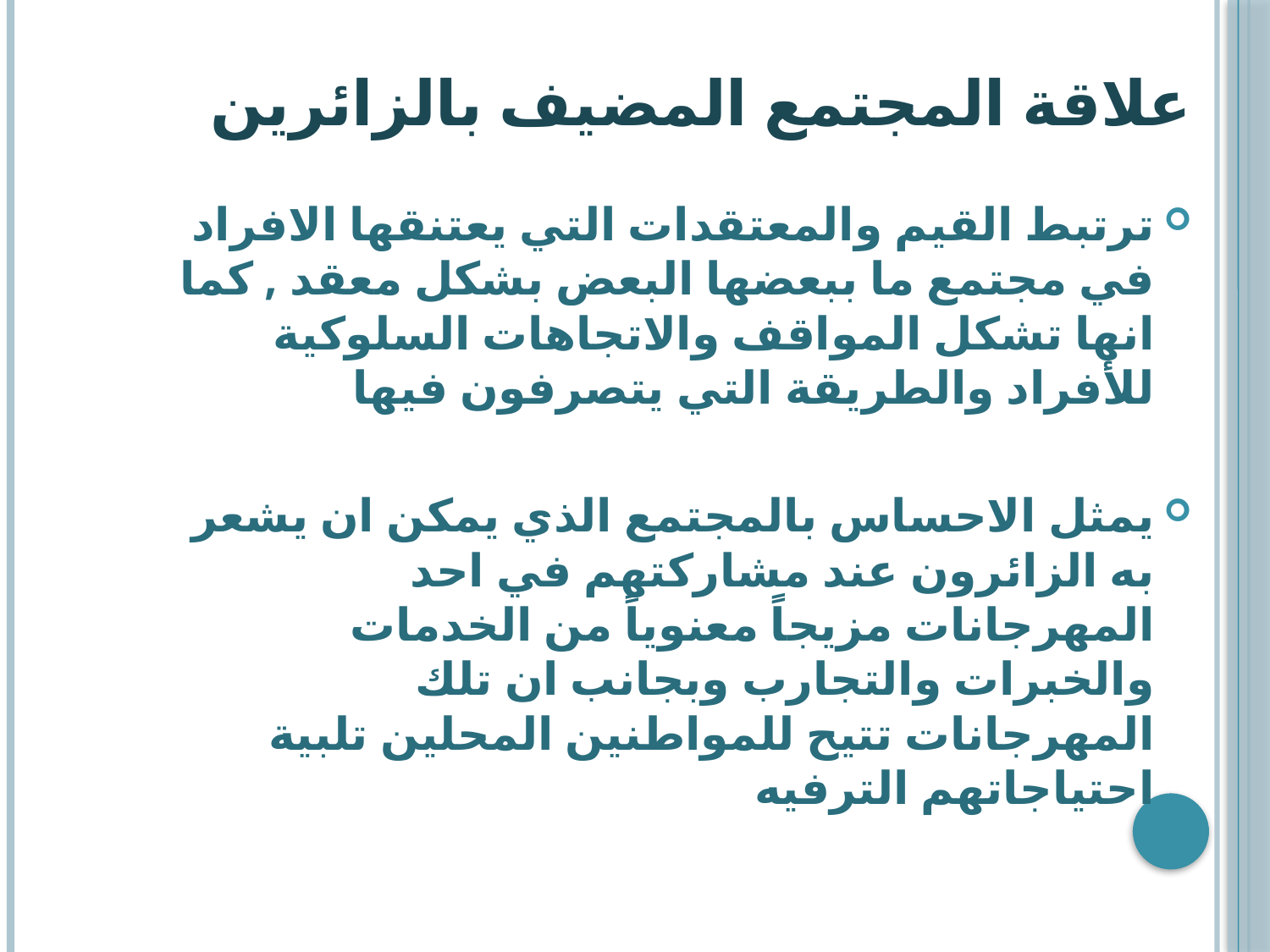

# علاقة المجتمع المضيف بالزائرين
ترتبط القيم والمعتقدات التي يعتنقها الافراد في مجتمع ما ببعضها البعض بشكل معقد , كما انها تشكل المواقف والاتجاهات السلوكية للأفراد والطريقة التي يتصرفون فيها

يمثل الاحساس بالمجتمع الذي يمكن ان يشعر به الزائرون عند مشاركتهم في احد المهرجانات مزيجاً معنوياً من الخدمات والخبرات والتجارب وبجانب ان تلك المهرجانات تتيح للمواطنين المحلين تلبية احتياجاتهم الترفيه